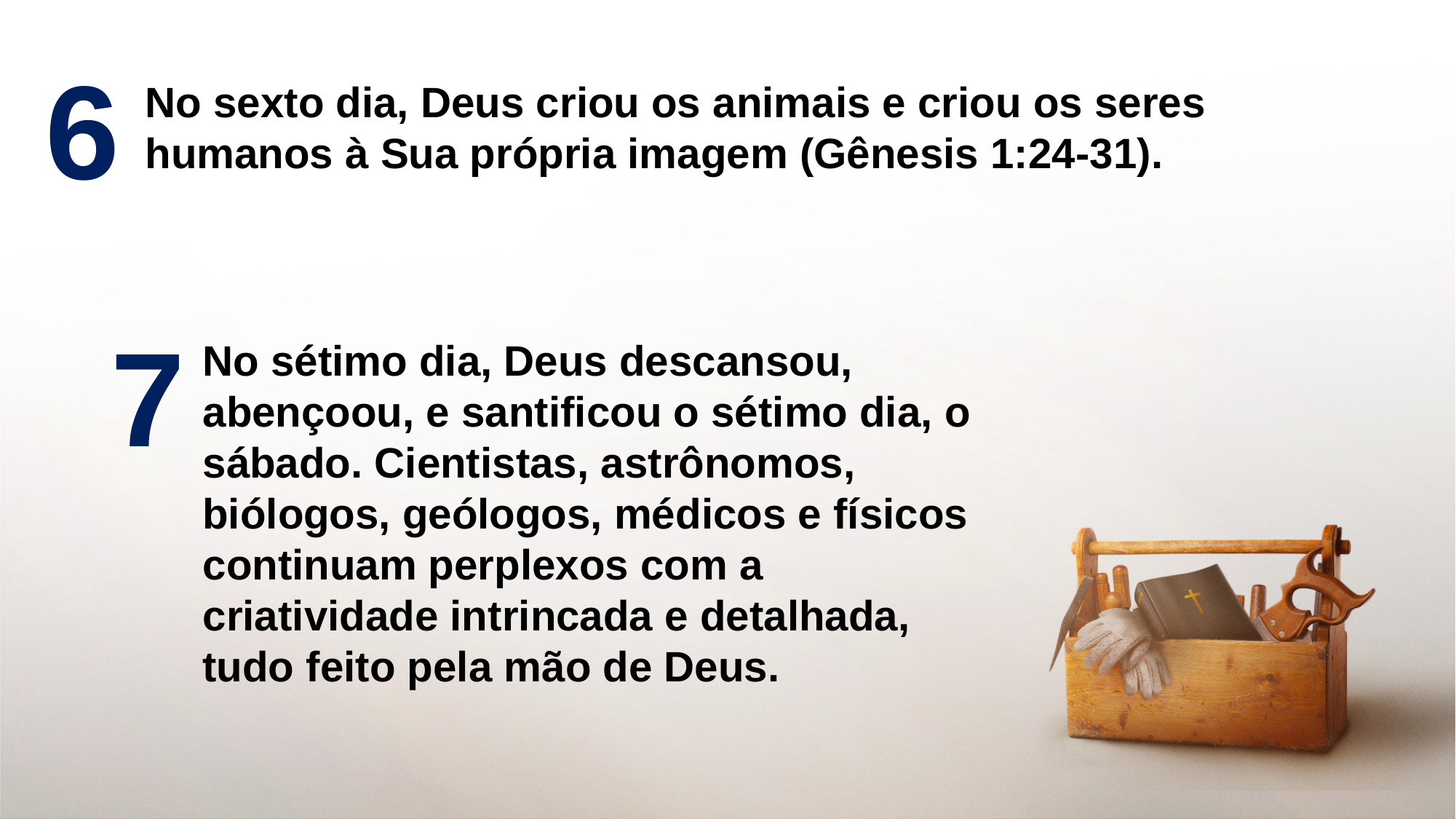

6
No sexto dia, Deus criou os animais e criou os seres humanos à Sua própria imagem (Gênesis 1:24-31).
7
No sétimo dia, Deus descansou, abençoou, e santificou o sétimo dia, o sábado. Cientistas, astrônomos, biólogos, geólogos, médicos e físicos continuam perplexos com a criatividade intrincada e detalhada, tudo feito pela mão de Deus.